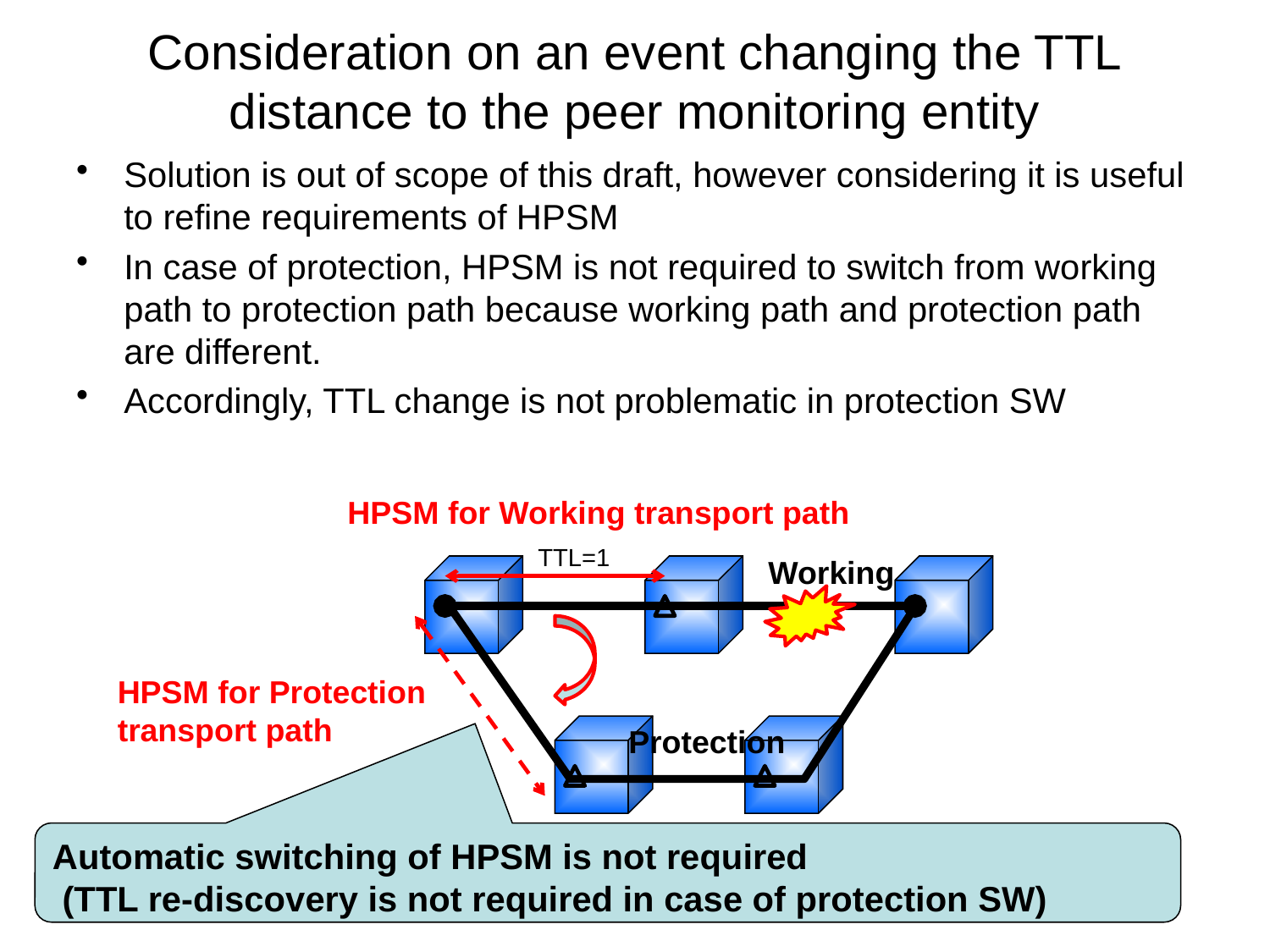

# Consideration on an event changing the TTL distance to the peer monitoring entity
Solution is out of scope of this draft, however considering it is useful to refine requirements of HPSM
In case of protection, HPSM is not required to switch from working path to protection path because working path and protection path are different.
Accordingly, TTL change is not problematic in protection SW
HPSM for Working transport path
TTL=1
Working

HPSM for Protection transport path

Protection

Automatic switching of HPSM is not required
 (TTL re-discovery is not required in case of protection SW)